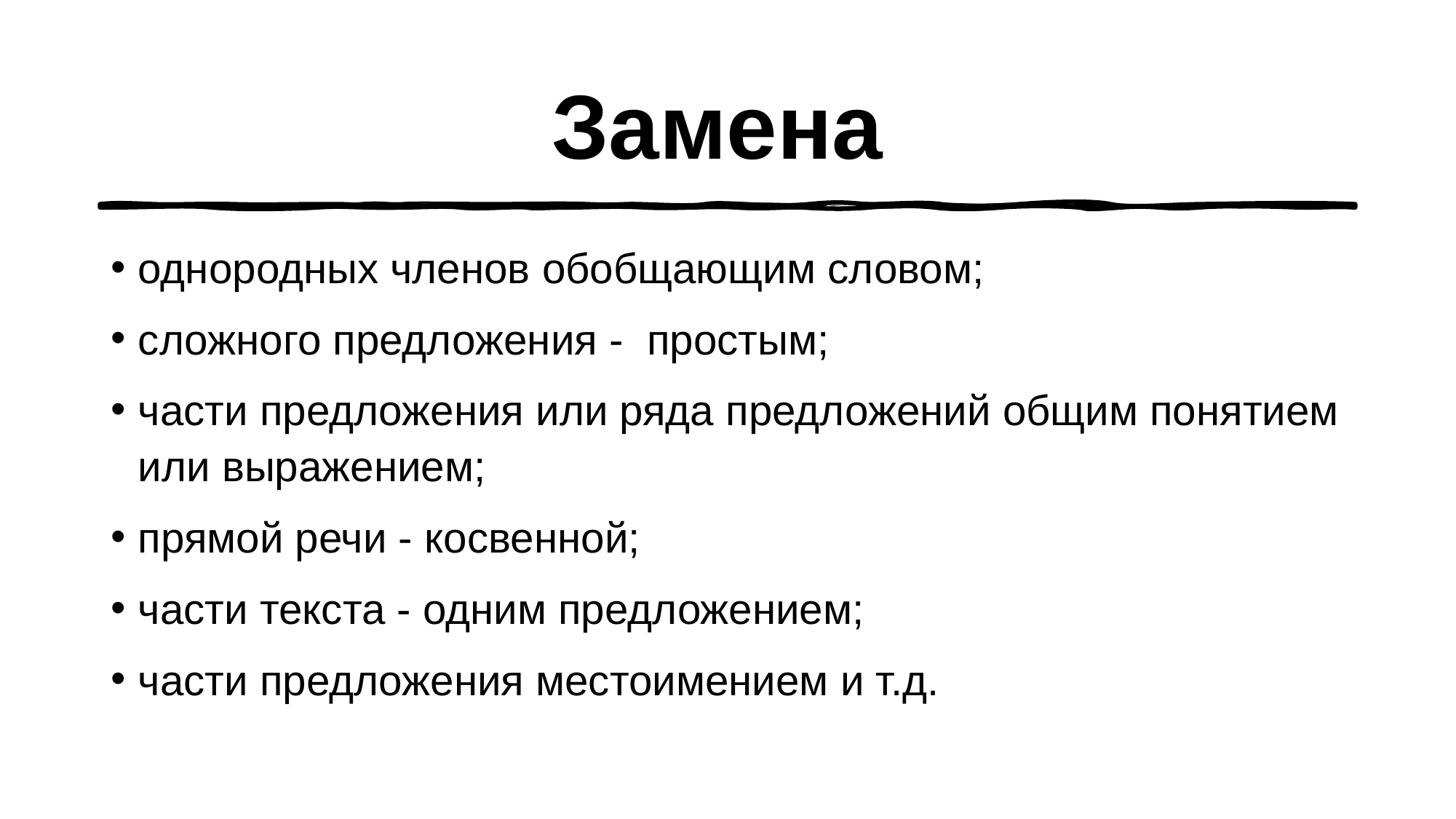

# Замена
однородных членов обобщающим словом;
сложного предложения -  простым;
части предложения или ряда предложений общим понятием или выражением;
прямой речи - косвенной;
части текста - одним предложением;
части предложения местоимением и т.д.